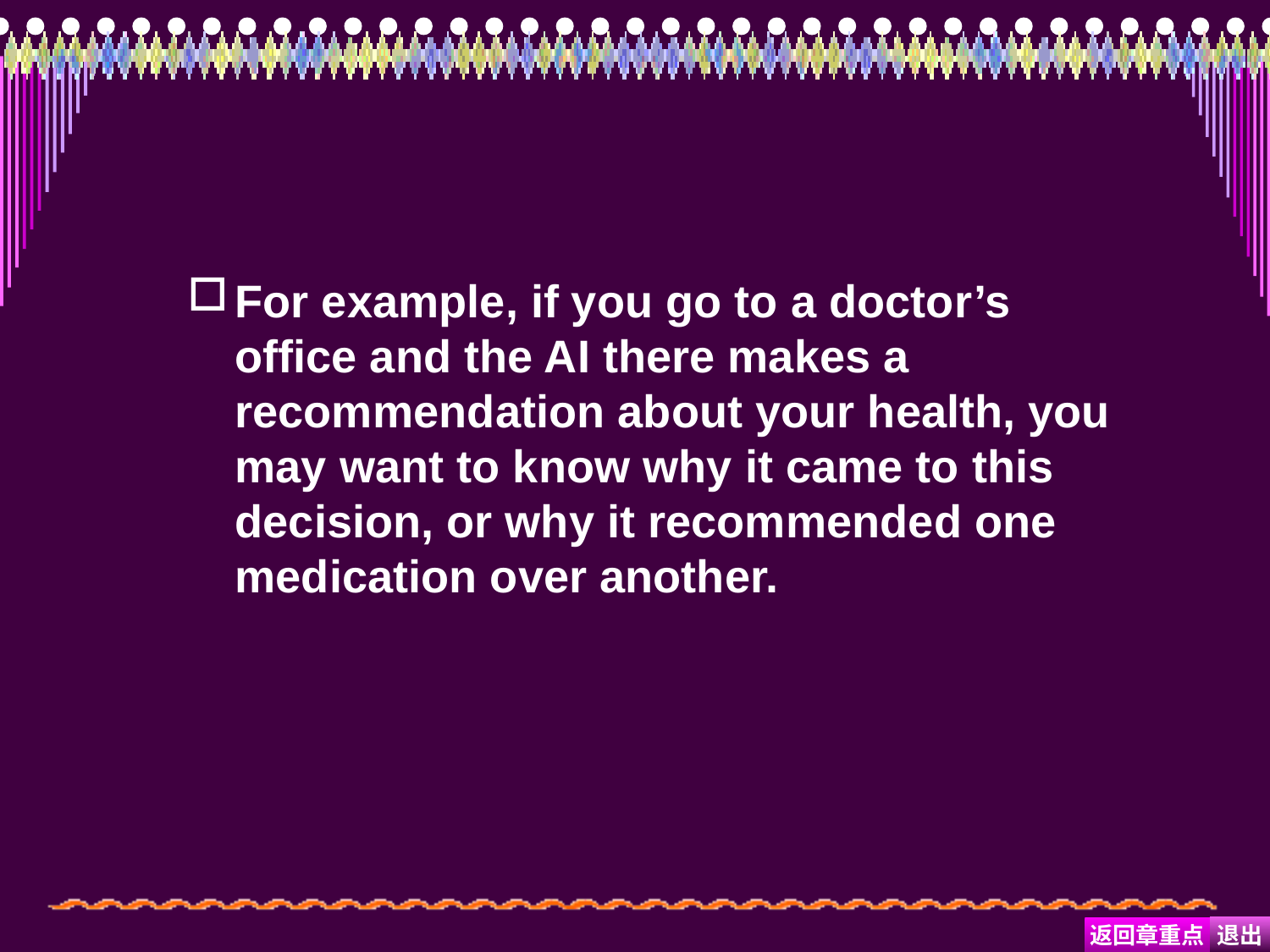

#
For example, if you go to a doctor’s office and the AI there makes a recommendation about your health, you may want to know why it came to this decision, or why it recommended one medication over another.